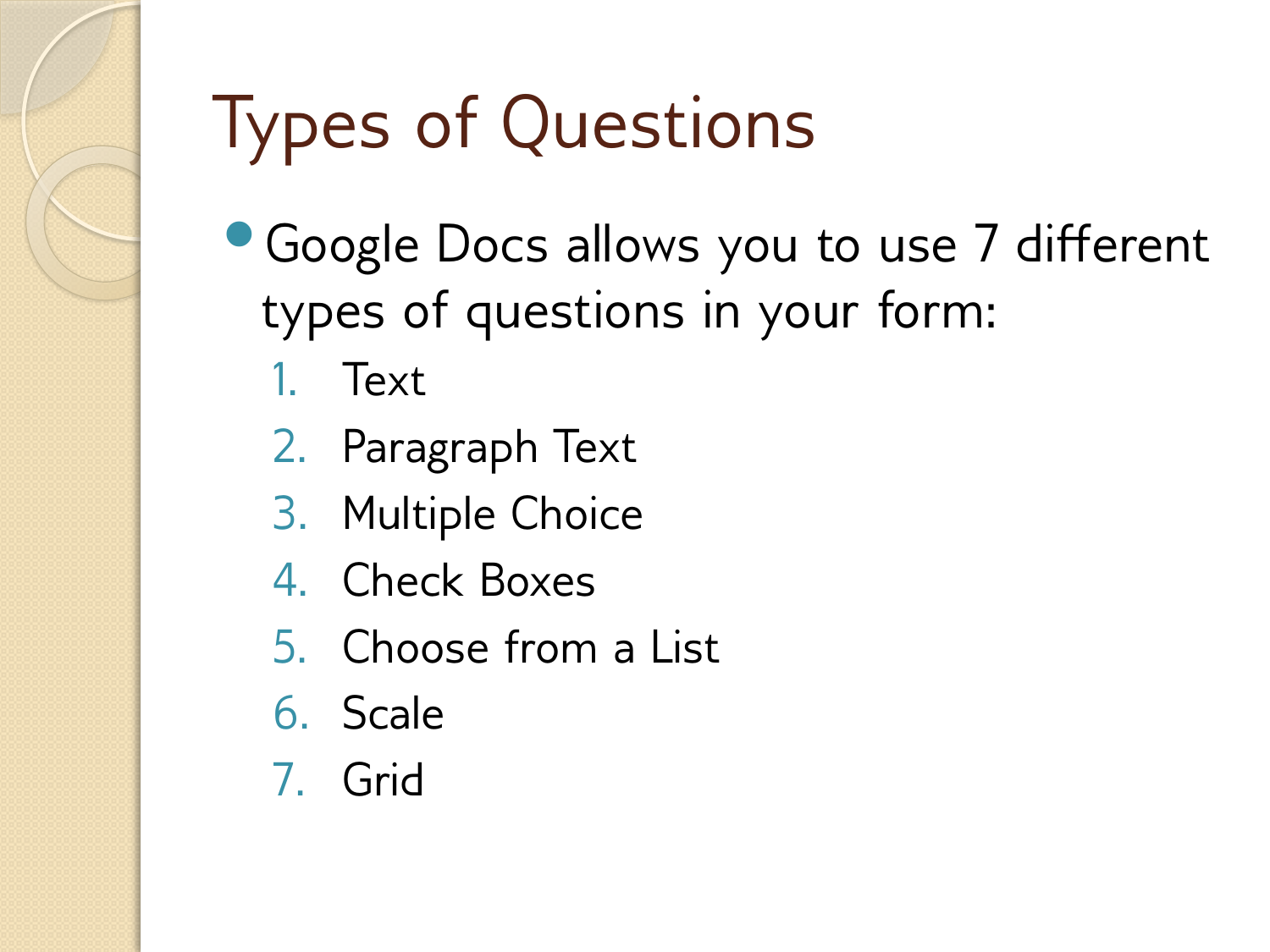

# Types of Questions
Google Docs allows you to use 7 different types of questions in your form:
Text
Paragraph Text
Multiple Choice
Check Boxes
Choose from a List
Scale
Grid